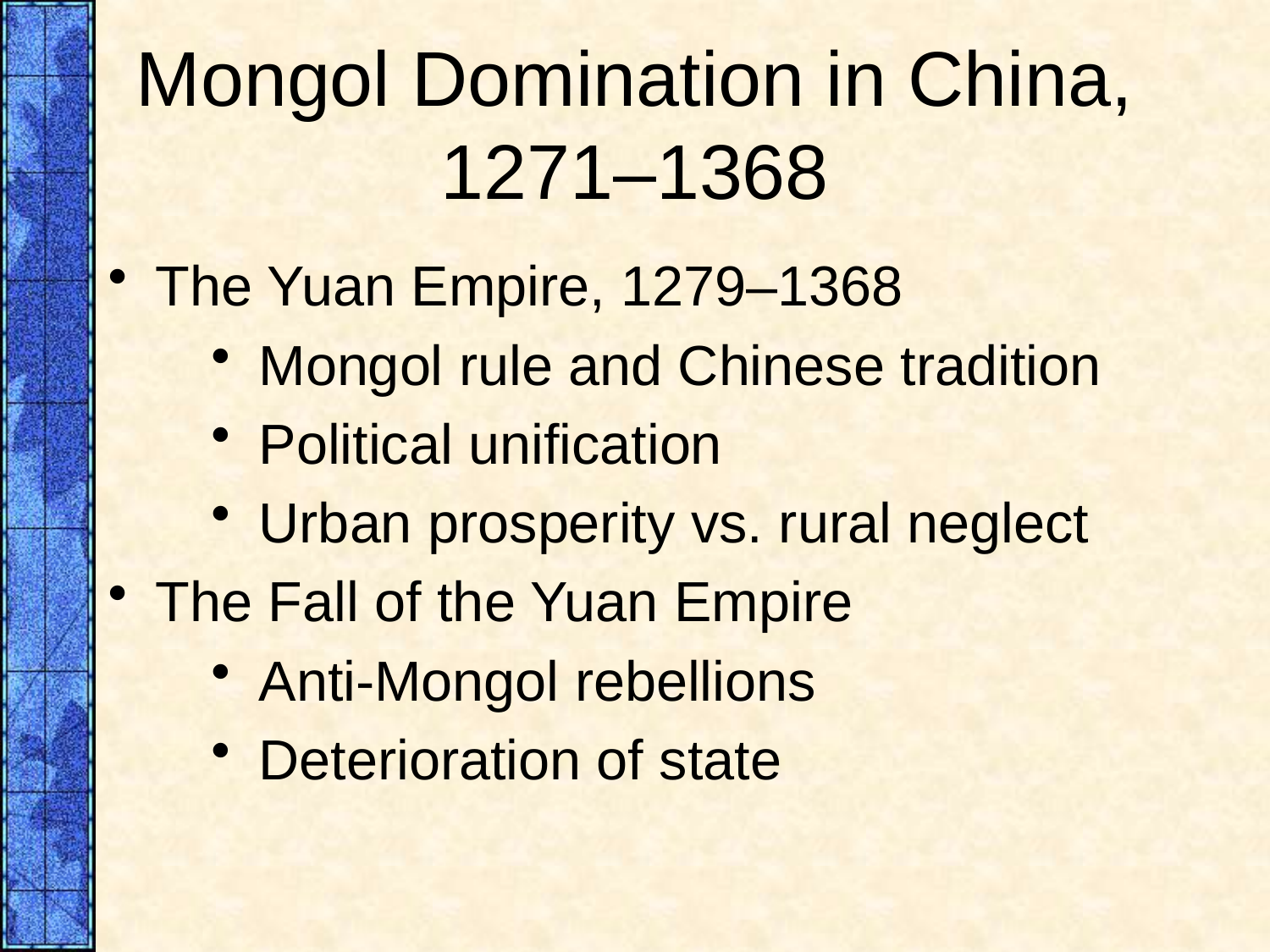

# Mongol Domination in China, 1271–1368
The Yuan Empire, 1279–1368
Mongol rule and Chinese tradition
Political unification
Urban prosperity vs. rural neglect
The Fall of the Yuan Empire
Anti-Mongol rebellions
Deterioration of state